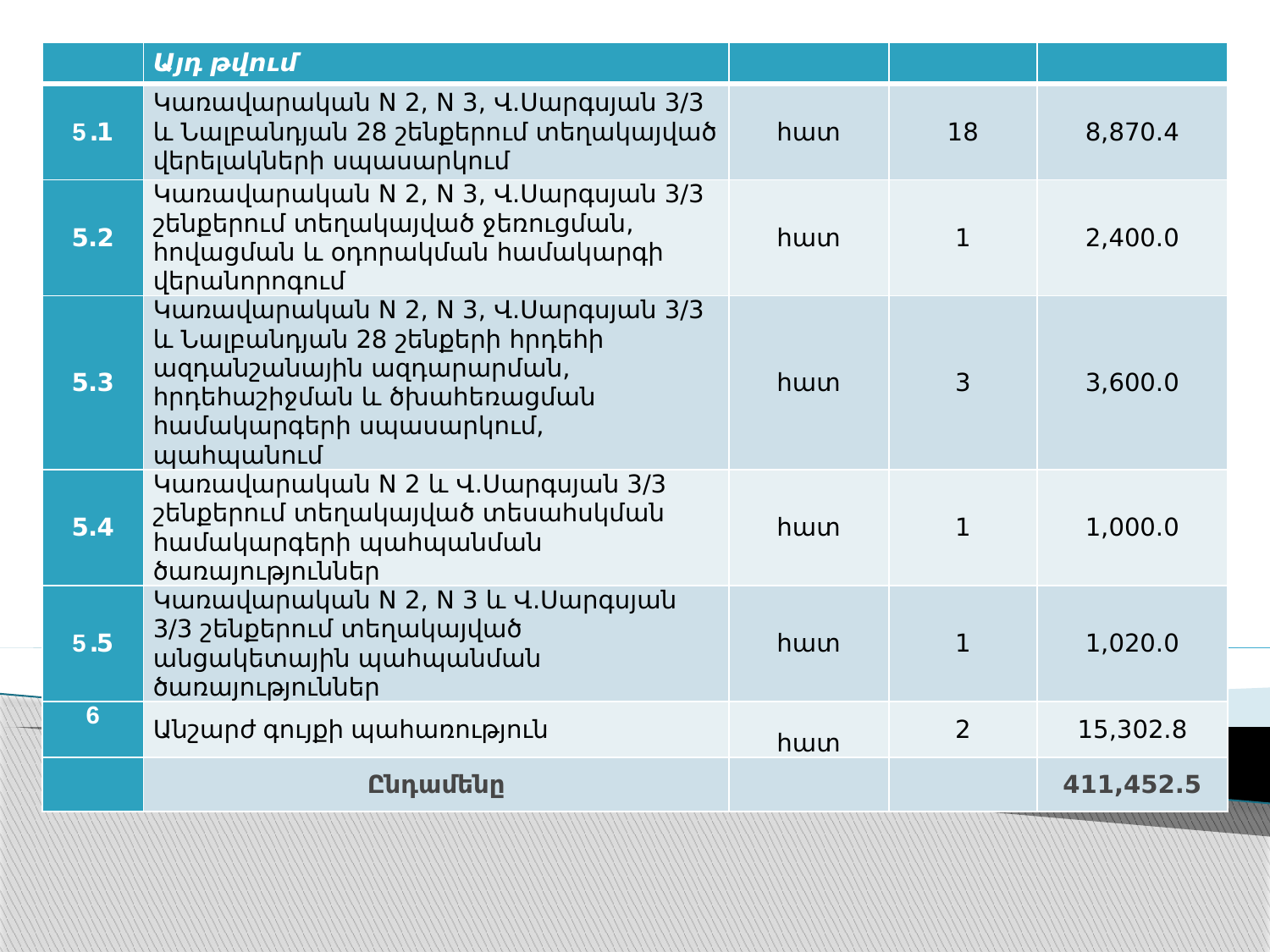

|  | Այդ թվում |  |  |  |
| --- | --- | --- | --- | --- |
| 5.1 | Կառավարական N 2, N 3, Վ.Սարգսյան 3/3 և Նալբանդյան 28 շենքերում տեղակայված վերելակների սպասարկում | հատ | 18 | 8,870.4 |
| 5․2 | Կառավարական N 2, N 3, Վ.Սարգսյան 3/3 շենքերում տեղակայված ջեռուցման, հովացման և օդորակման համակարգի վերանորոգում | հատ | 1 | 2,400.0 |
| 5․3 | Կառավարական N 2, N 3, Վ.Սարգսյան 3/3 և Նալբանդյան 28 շենքերի հրդեհի ազդանշանային ազդարարման, հրդեհաշիջման և ծխահեռացման համակարգերի սպասարկում, պահպանում | հատ | 3 | 3,600.0 |
| 5․4 | Կառավարական N 2 և Վ.Սարգսյան 3/3 շենքերում տեղակայված տեսահսկման համակարգերի պահպանման ծառայություններ | հատ | 1 | 1,000.0 |
| 5.5 | Կառավարական N 2, N 3 և Վ.Սարգսյան 3/3 շենքերում տեղակայված անցակետային պահպանման ծառայություններ | հատ | 1 | 1,020.0 |
| 6 | Անշարժ գույքի պահառություն | հատ | 2 | 15,302.8 |
|  | Ընդամենը |  |  | 411,452.5 |